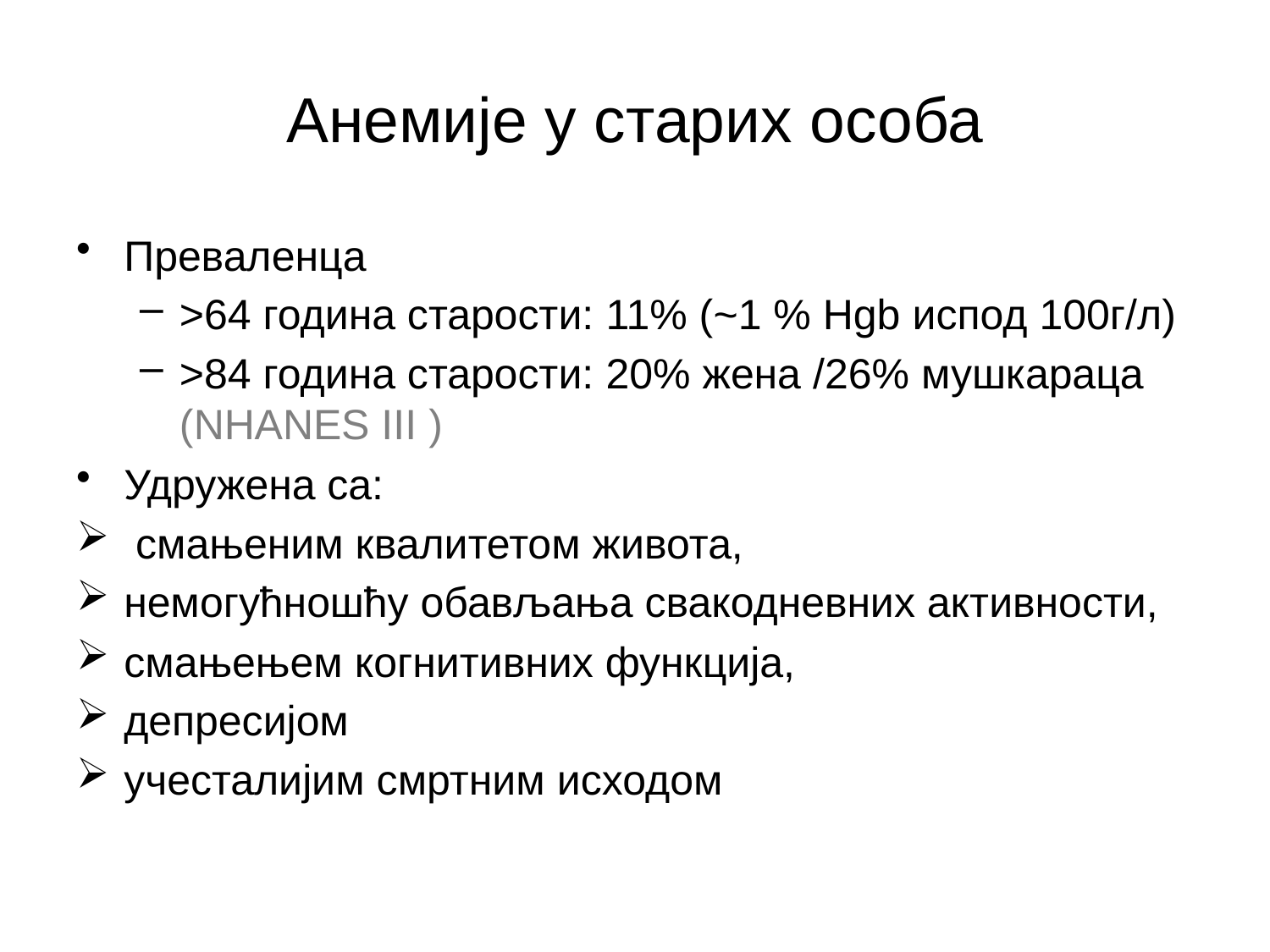

# Анемије у старих особа
Преваленца
>64 година старости: 11% (~1 % Hgb испод 100г/л)
>84 година старости: 20% жена /26% мушкараца (NHANES III )
Удружена са:
 смањеним квалитетом живота,
немогућношћу обављања свакодневних активности,
смањењем когнитивних функција,
депресијом
учесталијим смртним исходом